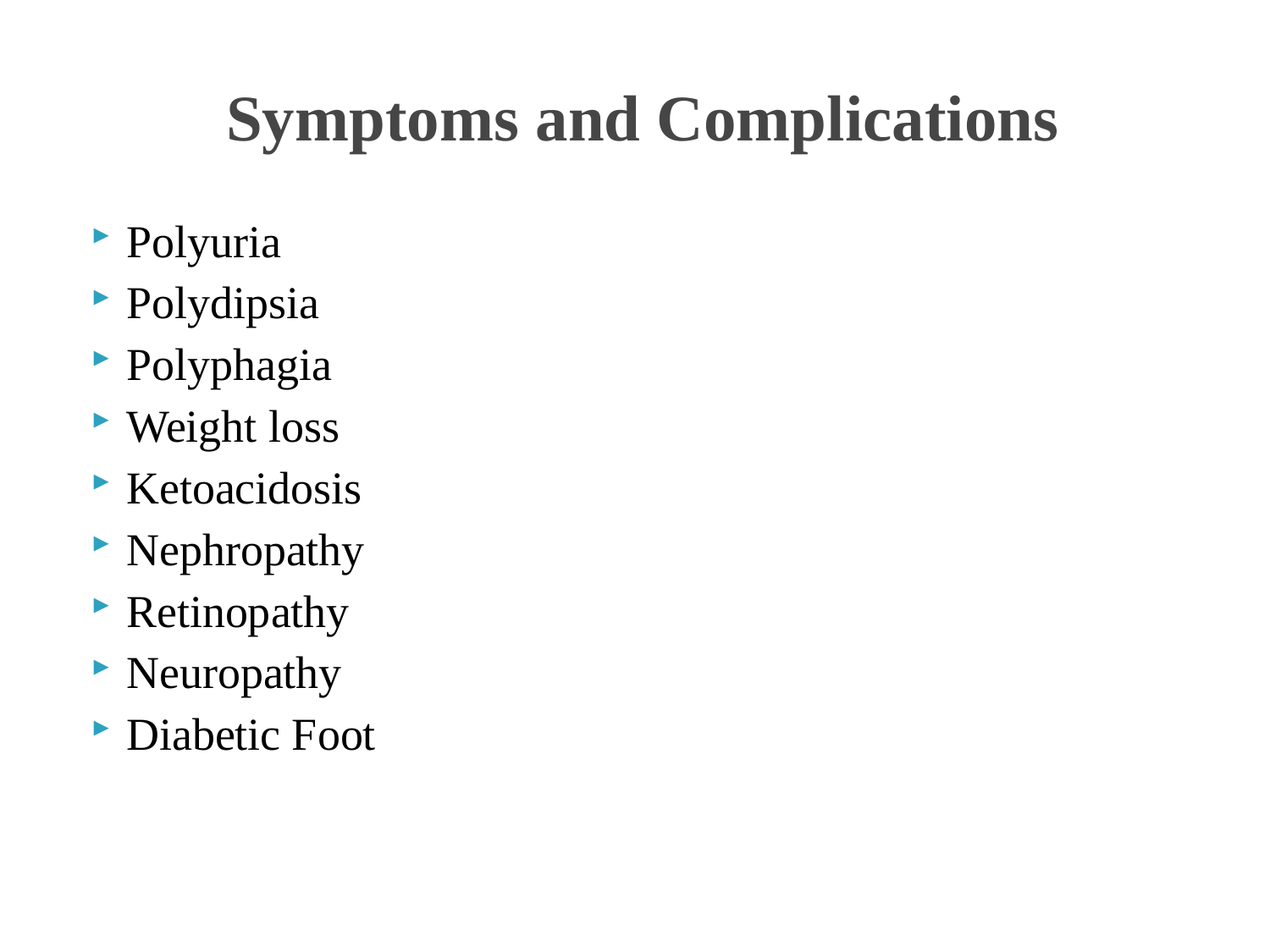

# Symptoms and Complications
Polyuria
Polydipsia
Polyphagia
Weight loss
Ketoacidosis
Nephropathy
Retinopathy
Neuropathy
Diabetic Foot